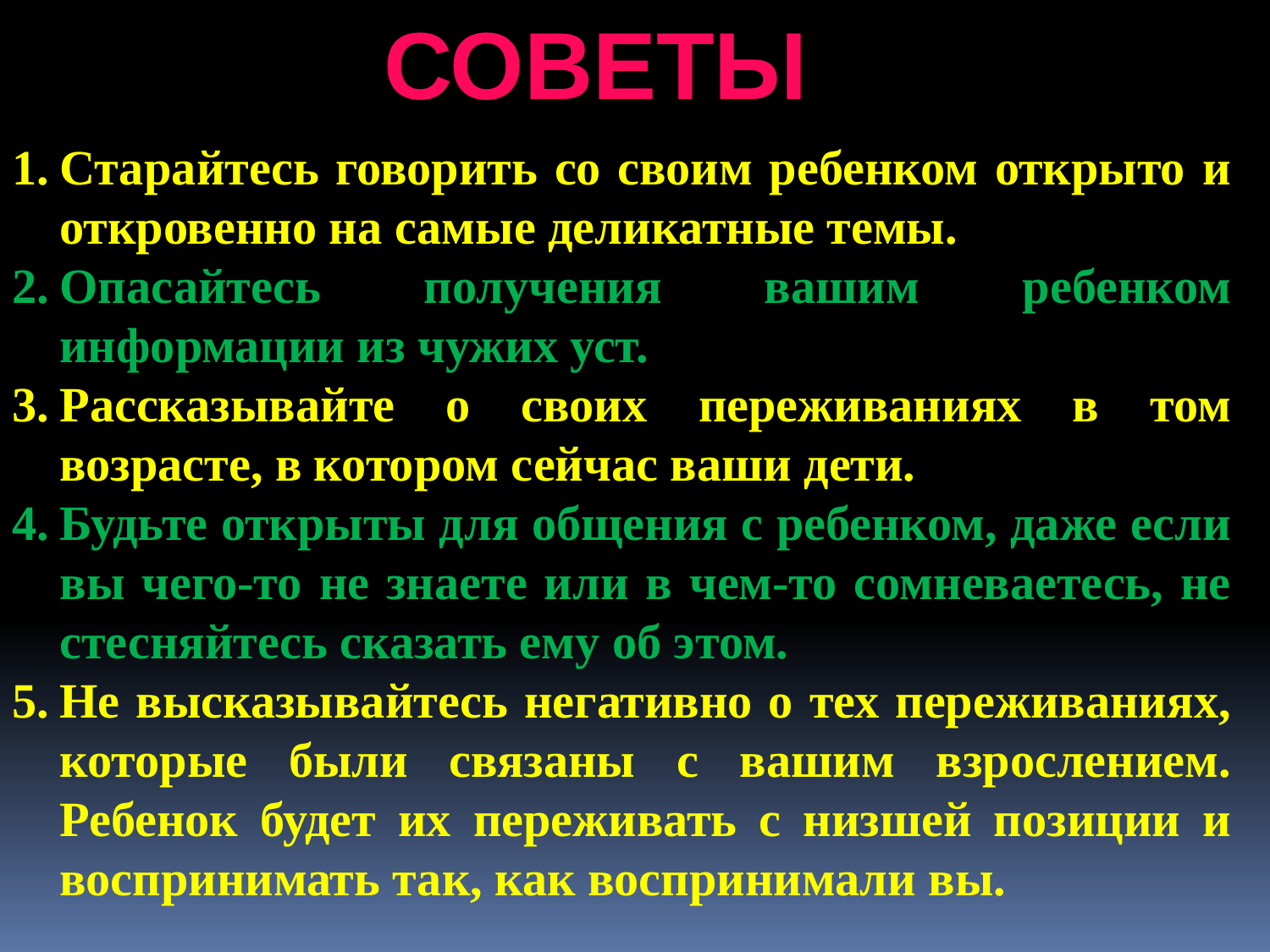

СОВЕТЫ
Старайтесь говорить со своим ребенком открыто и откровенно на самые деликатные темы.
Опасайтесь получения вашим ребенком информации из чужих уст.
Рассказывайте о своих переживаниях в том возрасте, в котором сейчас ваши дети.
Будьте открыты для общения с ребенком, даже если вы чего-то не знаете или в чем-то сомневаетесь, не стесняйтесь сказать ему об этом.
Не высказывайтесь негативно о тех переживаниях, которые были связаны с вашим взрослением. Ребенок будет их переживать с низшей позиции и воспринимать так, как воспринимали вы.